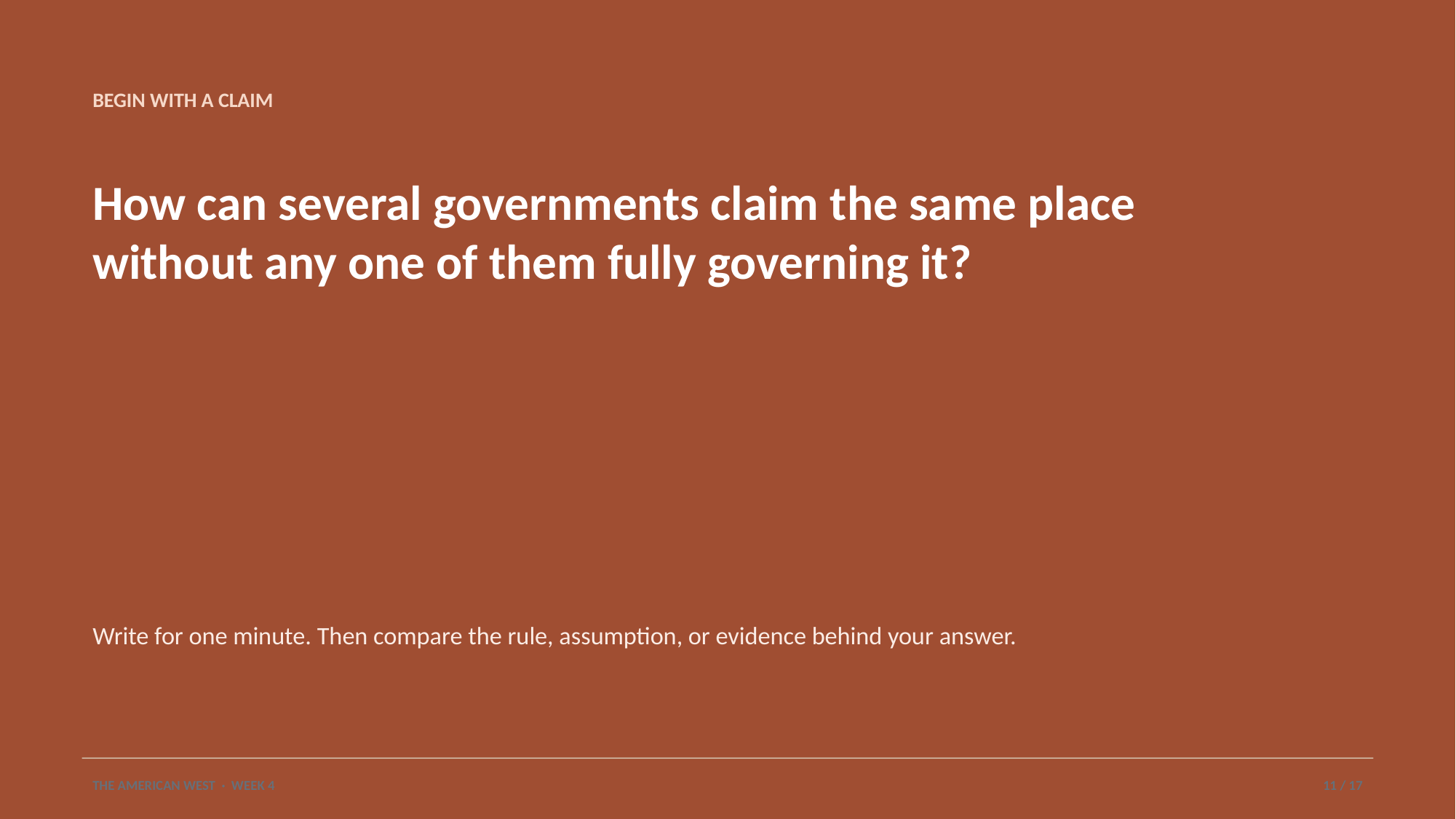

BEGIN WITH A CLAIM
How can several governments claim the same place without any one of them fully governing it?
Write for one minute. Then compare the rule, assumption, or evidence behind your answer.

THE AMERICAN WEST  ·  WEEK 4
11 / 17